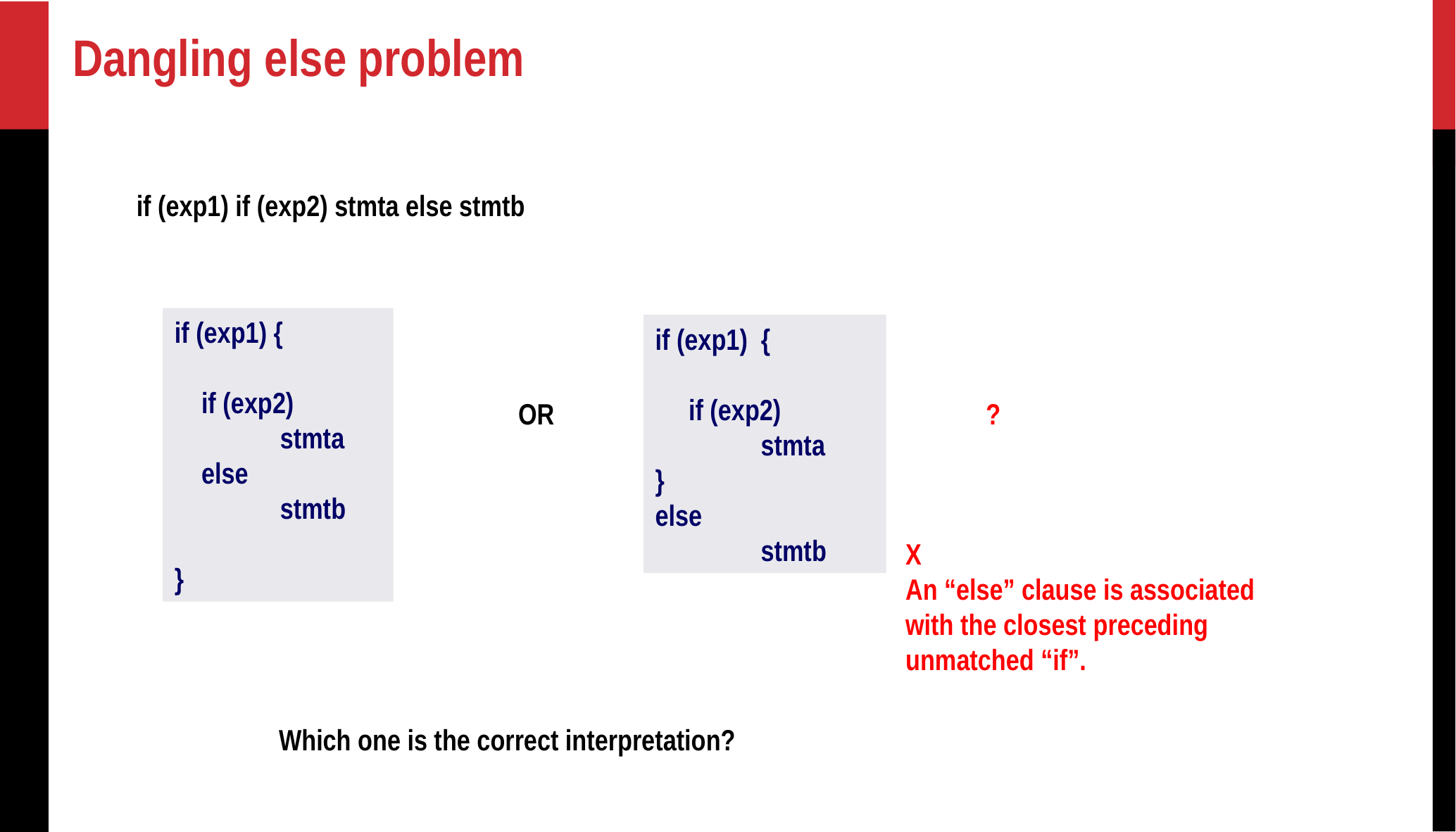

# Dangling else problem
if (exp1) if (exp2) stmta else stmtb
if (exp1) {

    if (exp2)
        	stmta
    else
        	stmtb

}
if (exp1)  {

     if (exp2)
        	stmta
}
else
    	stmtb
OR
?
X
An “else” clause is associated
with the closest preceding
unmatched “if”.

Which one is the correct interpretation?